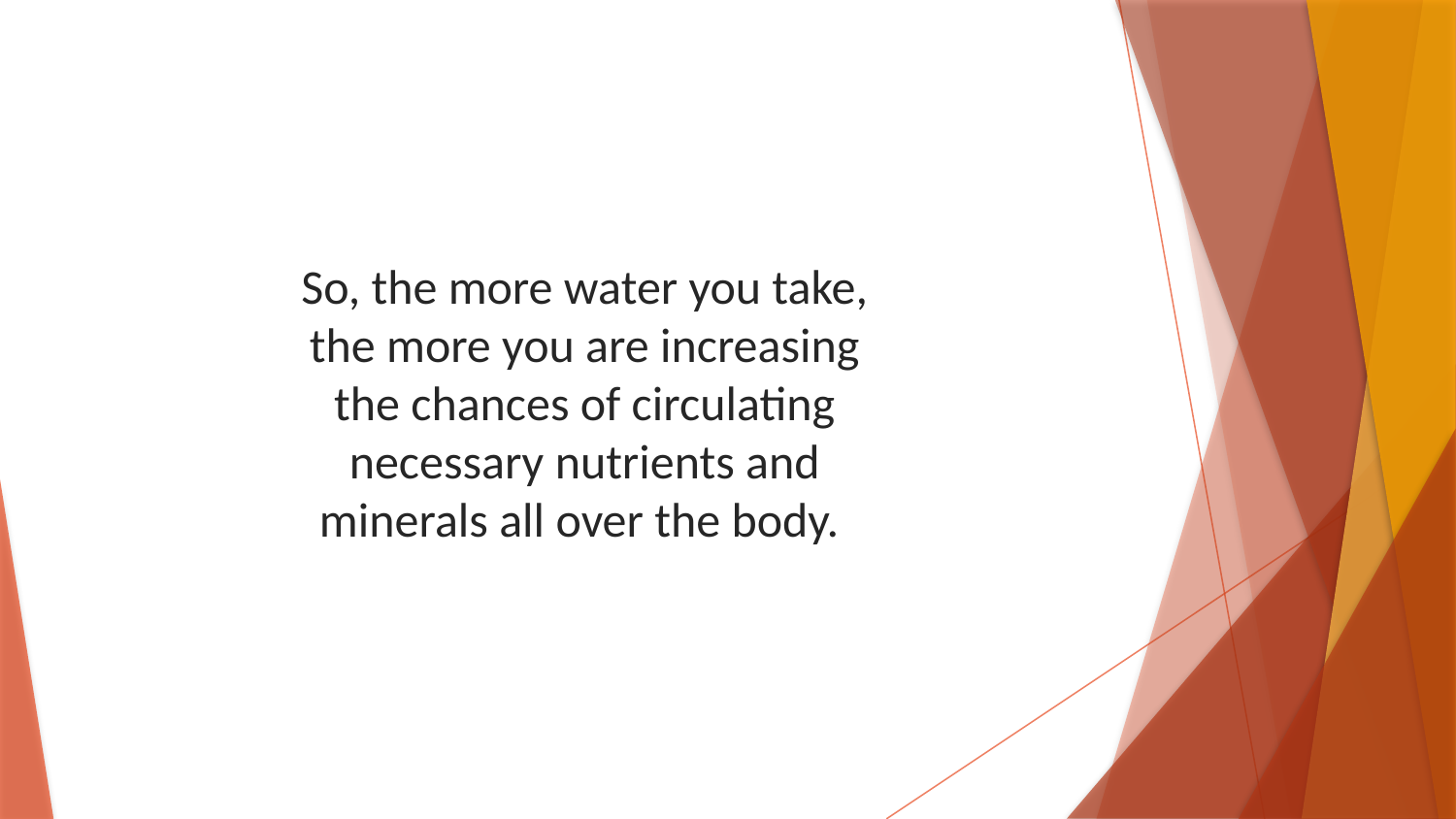

So, the more water you take, the more you are increasing the chances of circulating necessary nutrients and minerals all over the body.